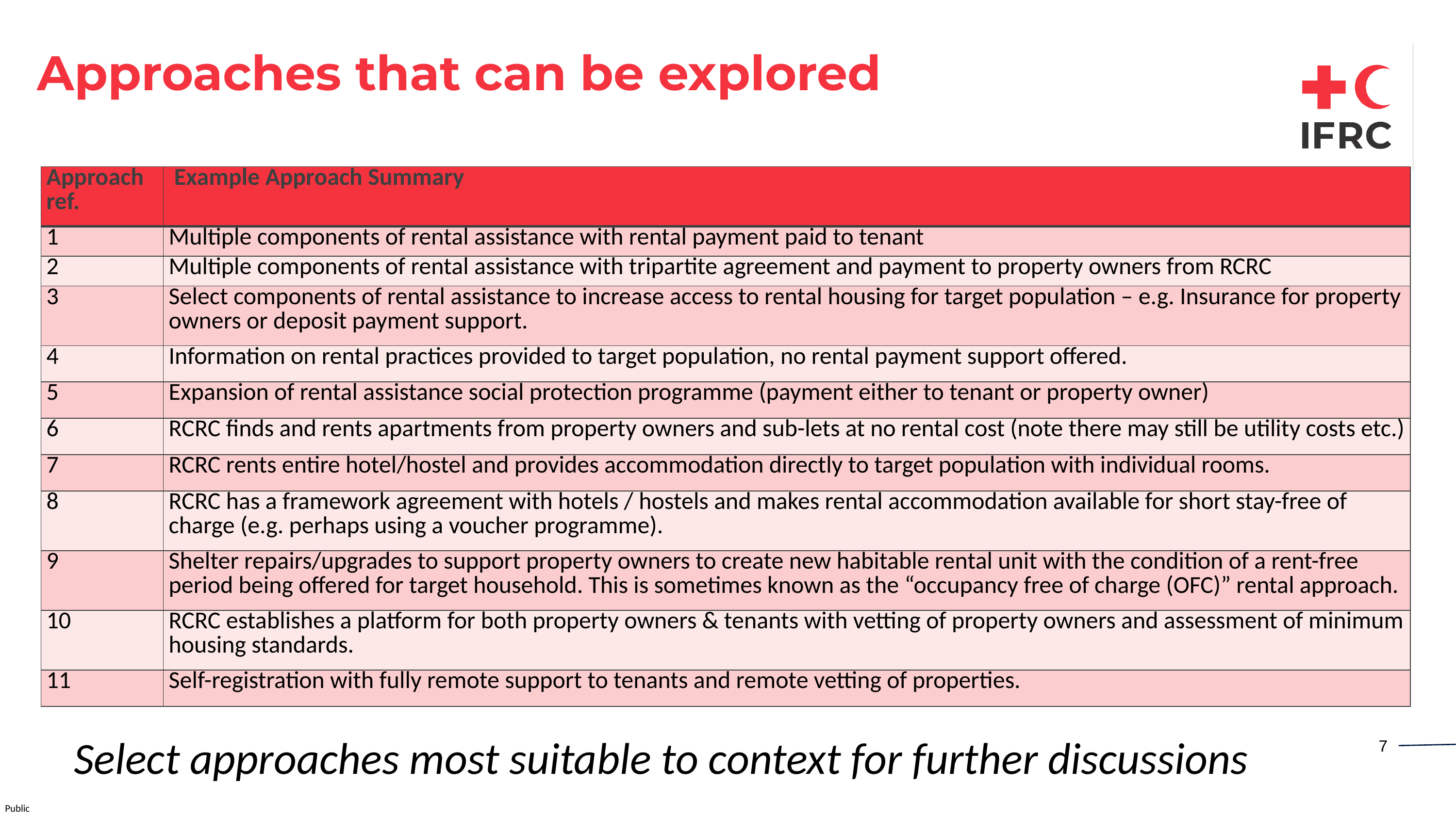

Approaches that can be explored
| Approach ref. | Example Approach Summary |
| --- | --- |
| 1 | Multiple components of rental assistance with rental payment paid to tenant |
| 2 | Multiple components of rental assistance with tripartite agreement and payment to property owners from RCRC |
| 3 | Select components of rental assistance to increase access to rental housing for target population – e.g. Insurance for property owners or deposit payment support. |
| 4 | Information on rental practices provided to target population, no rental payment support offered. |
| 5 | Expansion of rental assistance social protection programme (payment either to tenant or property owner) |
| 6 | RCRC finds and rents apartments from property owners and sub-lets at no rental cost (note there may still be utility costs etc.) |
| 7 | RCRC rents entire hotel/hostel and provides accommodation directly to target population with individual rooms. |
| 8 | RCRC has a framework agreement with hotels / hostels and makes rental accommodation available for short stay-free of charge (e.g. perhaps using a voucher programme). |
| 9 | Shelter repairs/upgrades to support property owners to create new habitable rental unit with the condition of a rent-free period being offered for target household. This is sometimes known as the “occupancy free of charge (OFC)” rental approach. |
| 10 | RCRC establishes a platform for both property owners & tenants with vetting of property owners and assessment of minimum housing standards. |
| 11 | Self-registration with fully remote support to tenants and remote vetting of properties. |
Select approaches most suitable to context for further discussions